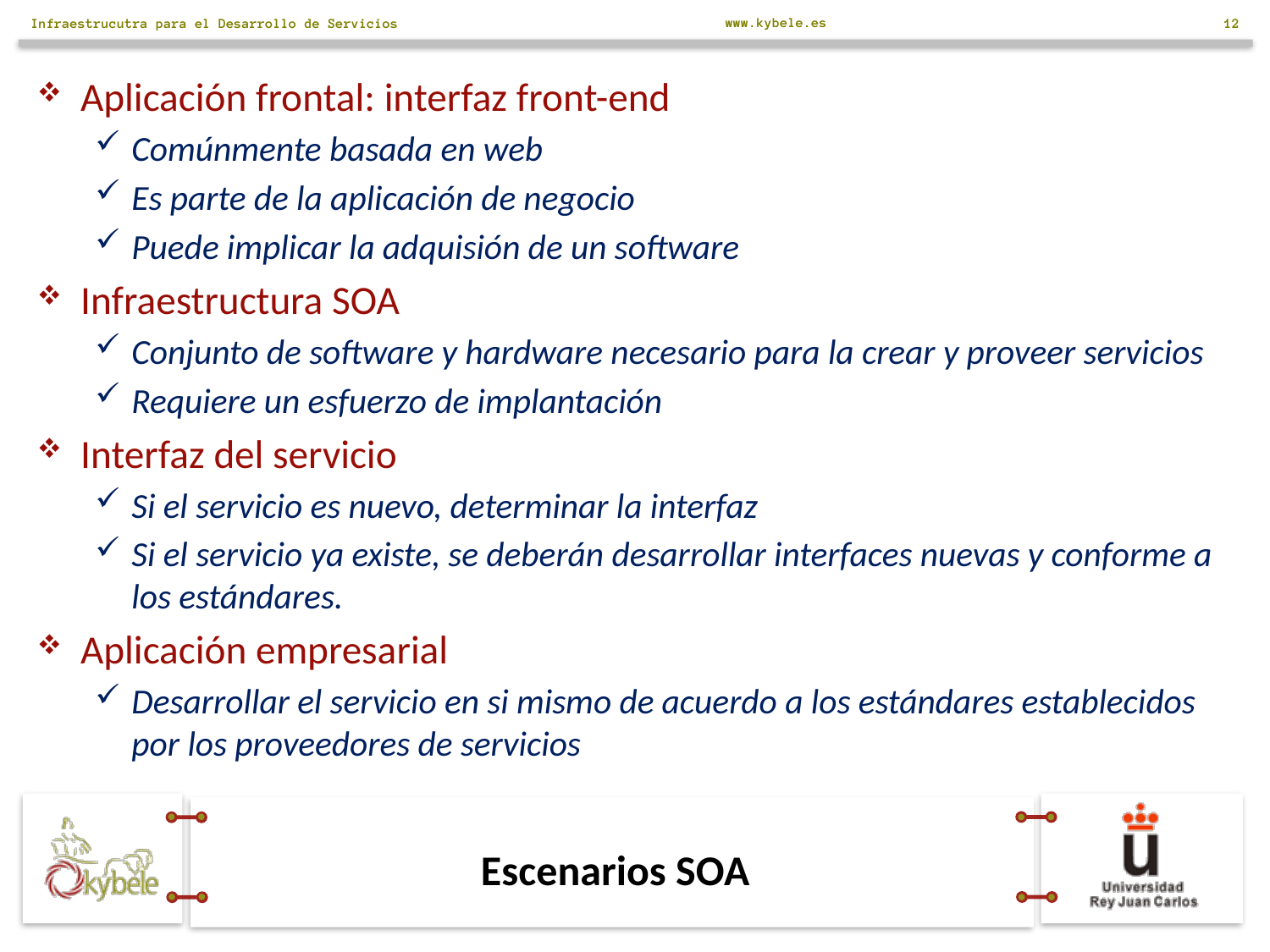

Infraestrucutra para el Desarrollo de Servicios
12
Aplicación frontal: interfaz front-end
Comúnmente basada en web
Es parte de la aplicación de negocio
Puede implicar la adquisión de un software
Infraestructura SOA
Conjunto de software y hardware necesario para la crear y proveer servicios
Requiere un esfuerzo de implantación
Interfaz del servicio
Si el servicio es nuevo, determinar la interfaz
Si el servicio ya existe, se deberán desarrollar interfaces nuevas y conforme a los estándares.
Aplicación empresarial
Desarrollar el servicio en si mismo de acuerdo a los estándares establecidos por los proveedores de servicios
# Escenarios SOA